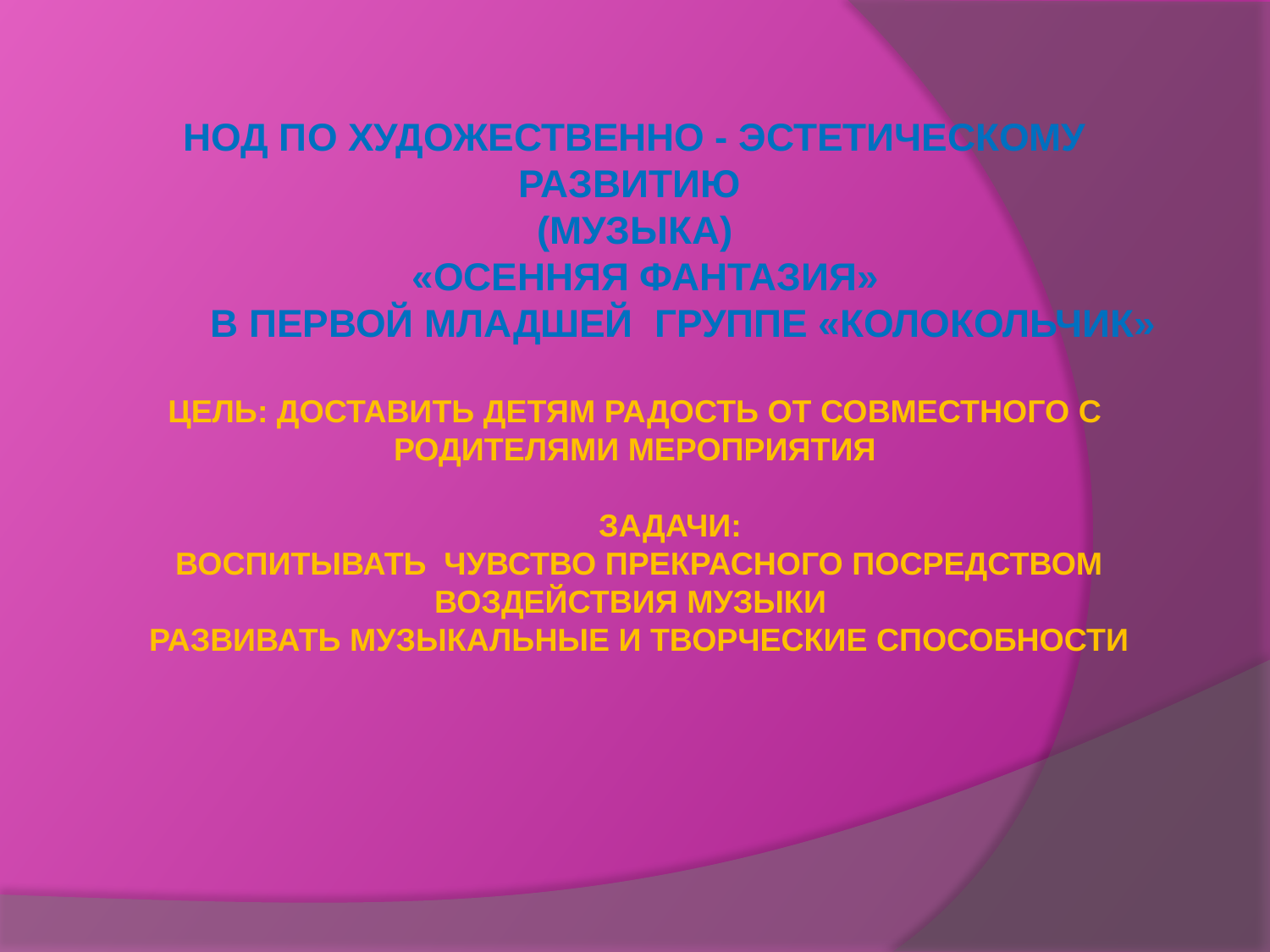

# НОД по художественно - эстетическому развитию (музыка) «Осенняя фантазия» в первой младшей  группе «колокольчик» Цель: доставить детям радость от совместного с родителями мероприятия Задачи: воспитывать  чувство прекрасного посредством воздействия музыки развивать музыкальные и творческие способности